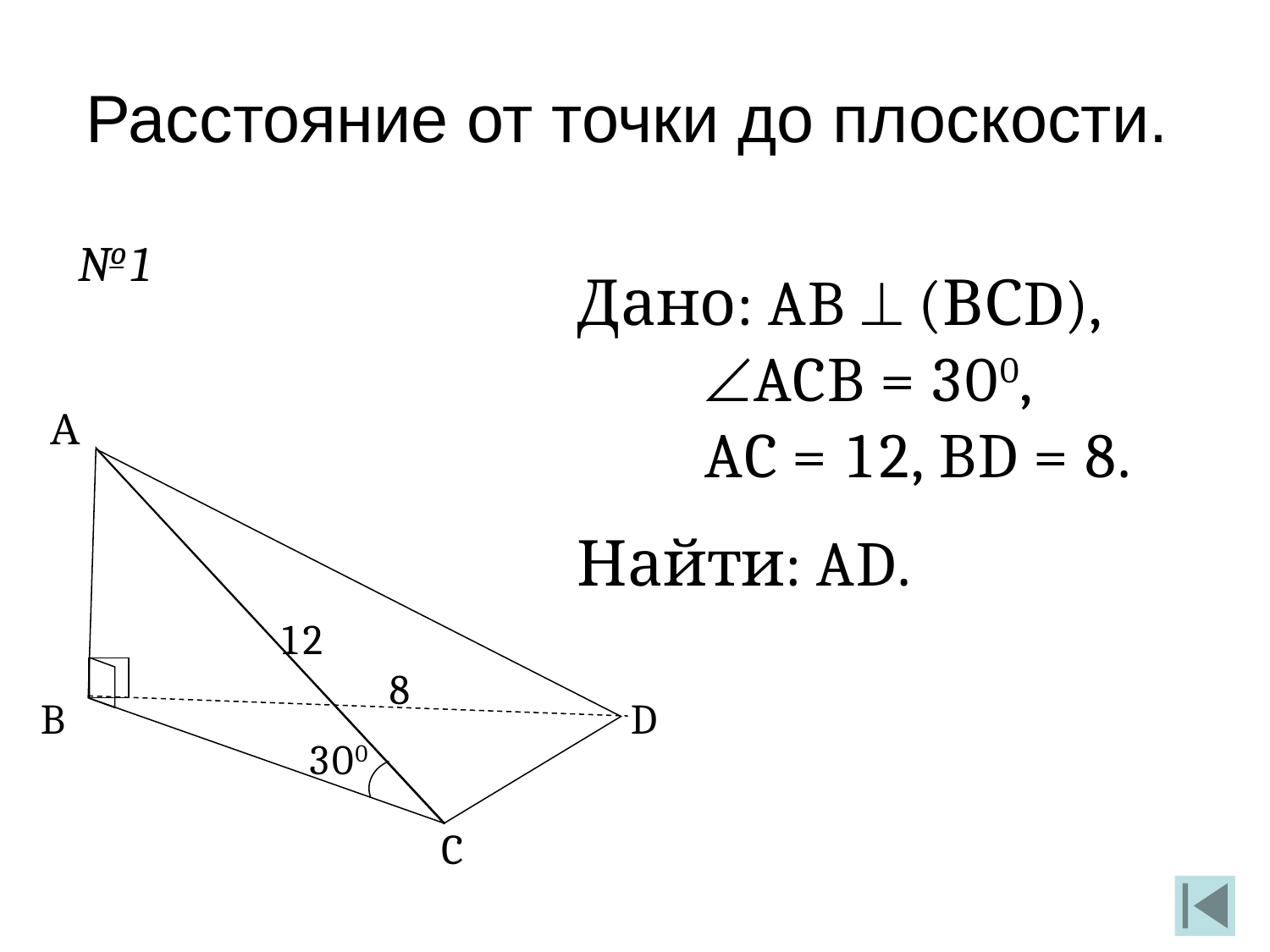

Расстояние от точки до плоскости.
№1
Дано: AB ⊥ (ВСD),
 ∠ACB = 300,
 AC = 12, BD = 8.
Найти: AD.
А

B
D
C
12
8

300